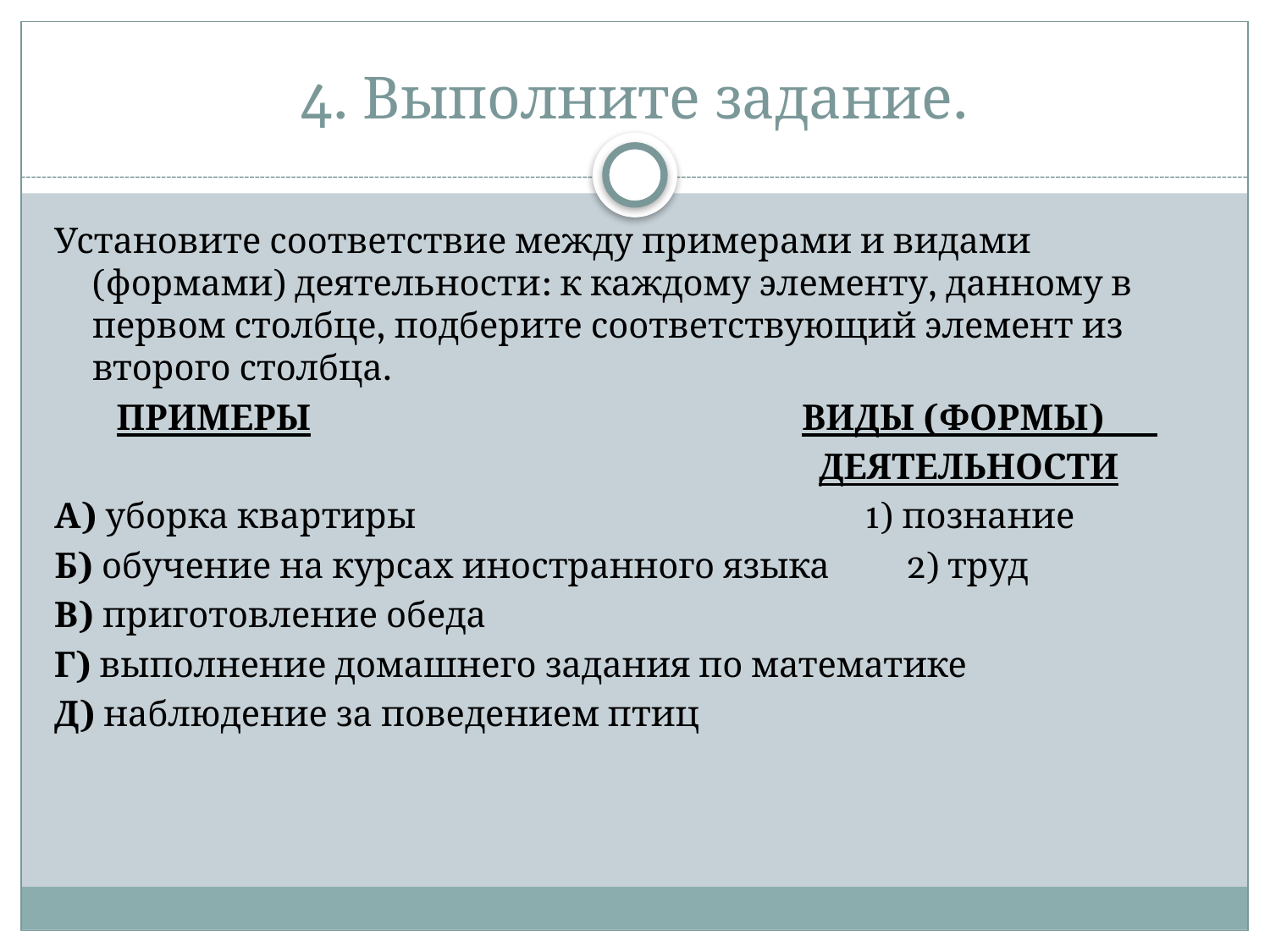

# 4. Выполните задание.
Установите соответствие между примерами и видами (формами) деятельности: к каждому элементу, данному в первом столбце, подберите соответствующий элемент из второго столбца.
       ПРИМЕРЫ                                                          ВИДЫ (ФОРМЫ)
                                                                                      ДЕЯТЕЛЬНОСТИ
А) уборка квартиры                                                     1) познание
Б) обучение на курсах иностранного языка         2) труд
В) приготовление обеда
Г) выполнение домашнего задания по математике
Д) наблюдение за поведением птиц